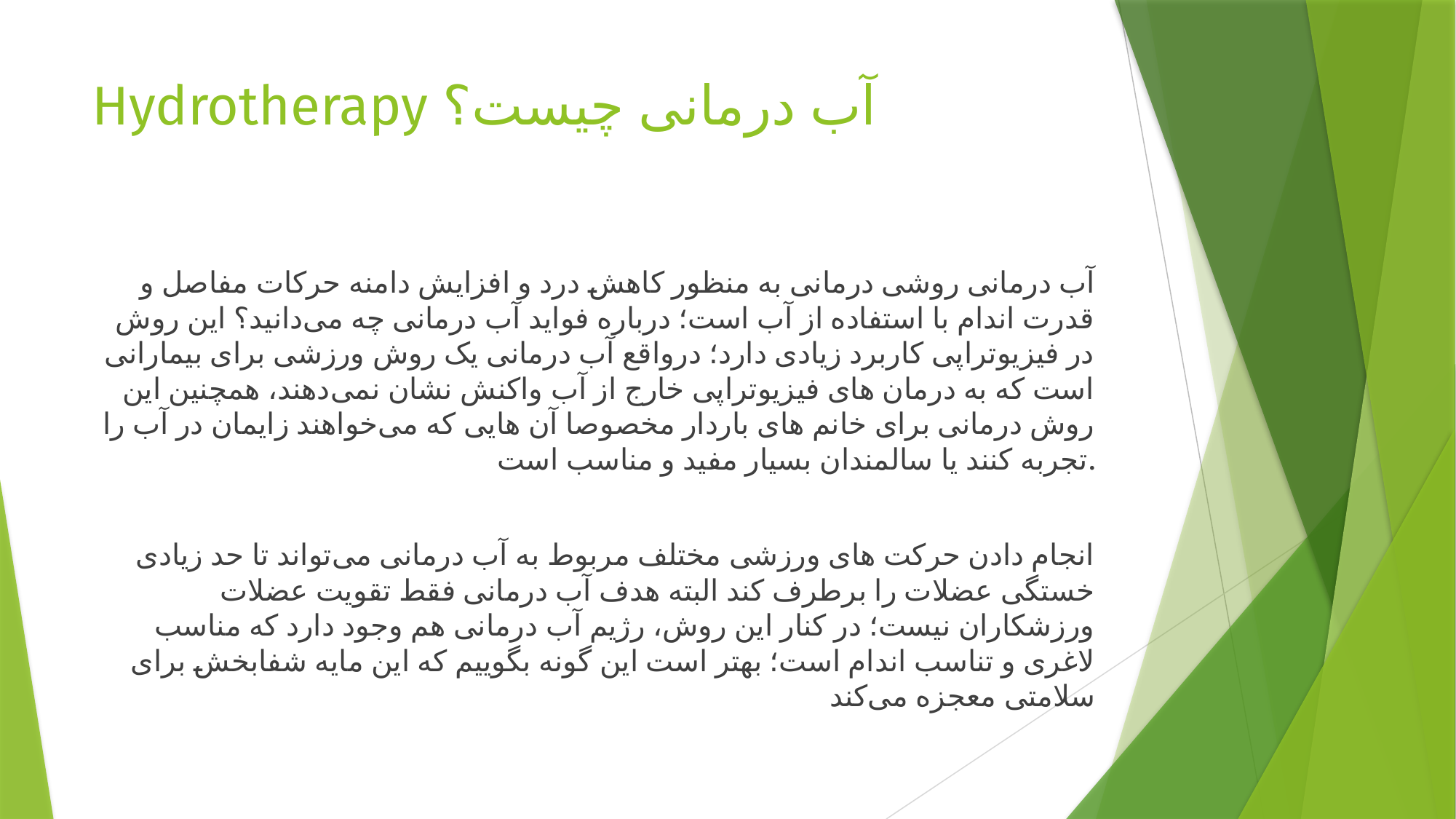

# Hydrotherapy آب درمانی چیست؟
آب درمانی روشی درمانی به منظور کاهش درد و افزایش دامنه حرکات مفاصل و قدرت اندام با استفاده از آب است؛ درباره فواید آب درمانی چه می‌دانید؟ این روش در فیزیوتراپی کاربرد زیادی دارد؛ درواقع آب درمانی یک روش ورزشی برای بیمارانی است که به درمان های فیزیوتراپی خارج از آب واکنش نشان نمی‌دهند، همچنین این روش درمانی برای خانم های باردار مخصوصا آن هایی که می‌خواهند زایمان در آب را تجربه کنند یا سالمندان بسیار مفید و مناسب است.

انجام دادن حرکت های ورزشی مختلف مربوط به آب درمانی می‌تواند تا حد زیادی خستگی عضلات را برطرف کند البته هدف آب درمانی فقط تقویت عضلات ورزشکاران نیست؛ در کنار این روش، رژیم آب درمانی هم وجود دارد که مناسب لاغری و تناسب اندام است؛ بهتر است این گونه بگوییم که این مایه شفابخش برای سلامتی معجزه می‌کند